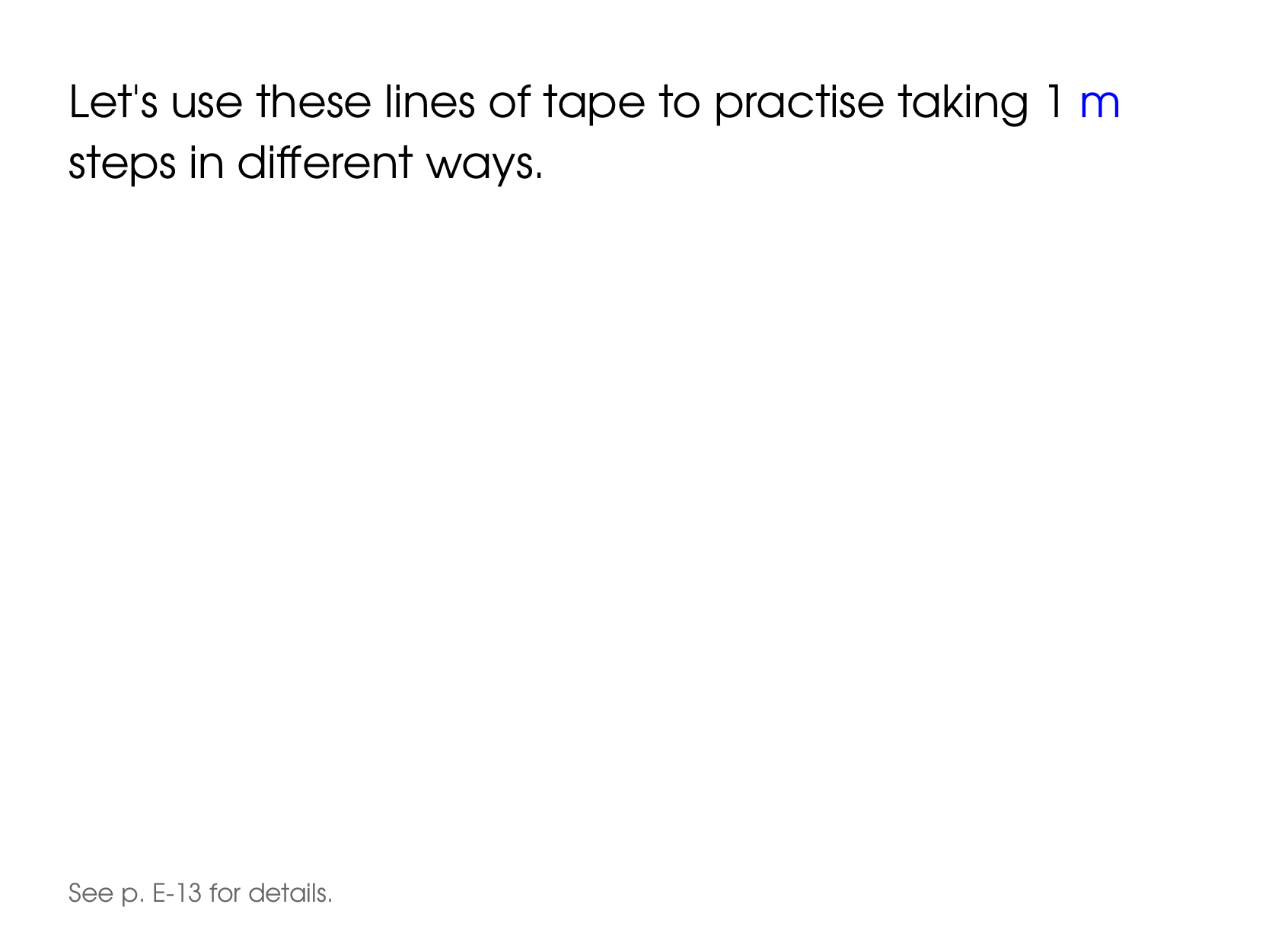

Let's use these lines of tape to practise taking 1 m steps in different ways.
See p. E-13 for details.